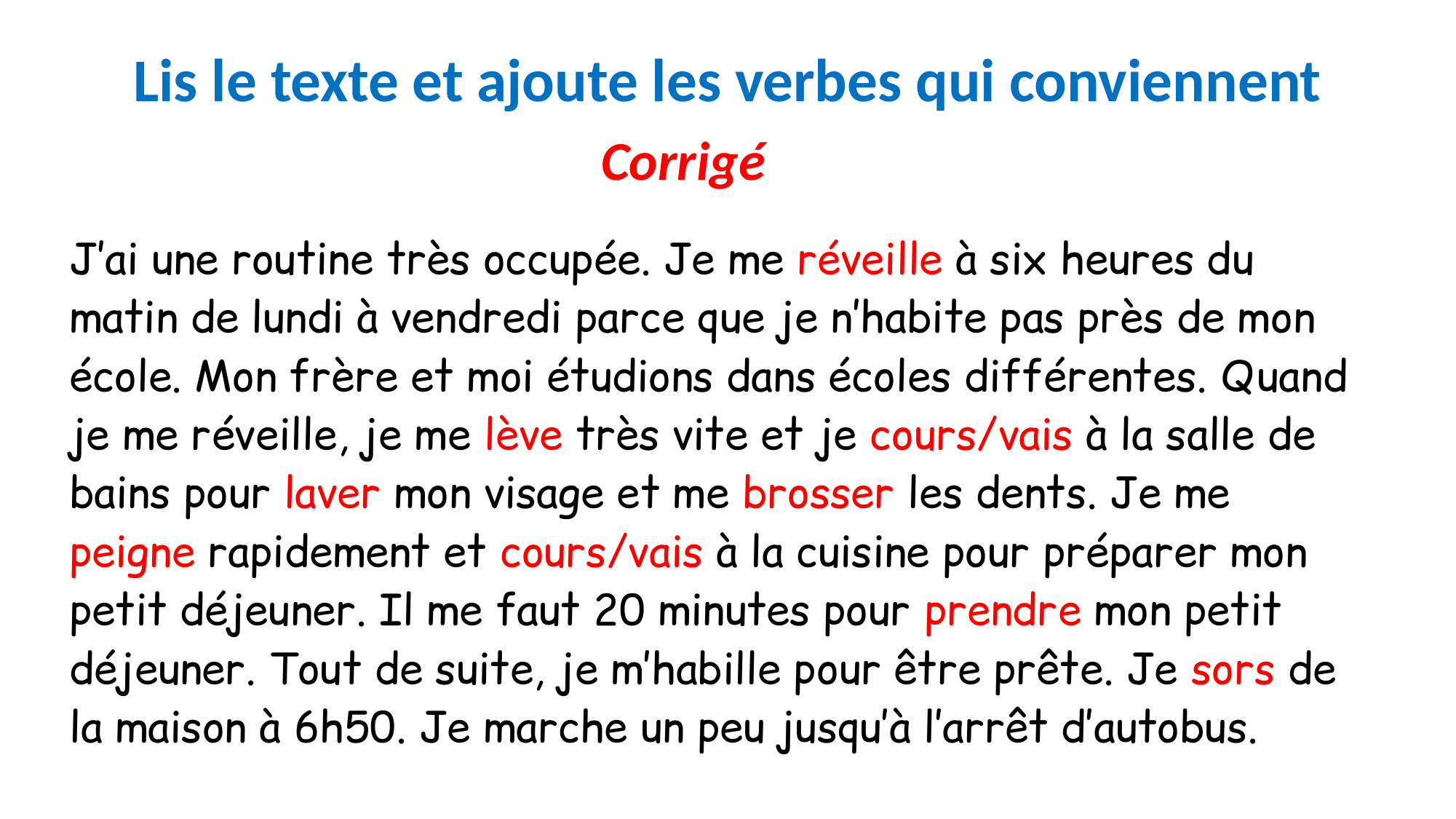

Lis le texte et ajoute les verbes qui conviennent
Corrigé
J’ai une routine très occupée. Je me réveille à six heures du matin de lundi à vendredi parce que je n’habite pas près de mon école. Mon frère et moi étudions dans écoles différentes. Quand je me réveille, je me lève très vite et je cours/vais à la salle de bains pour laver mon visage et me brosser les dents. Je me peigne rapidement et cours/vais à la cuisine pour préparer mon petit déjeuner. Il me faut 20 minutes pour prendre mon petit déjeuner. Tout de suite, je m’habille pour être prête. Je sors de la maison à 6h50. Je marche un peu jusqu’à l’arrêt d’autobus.